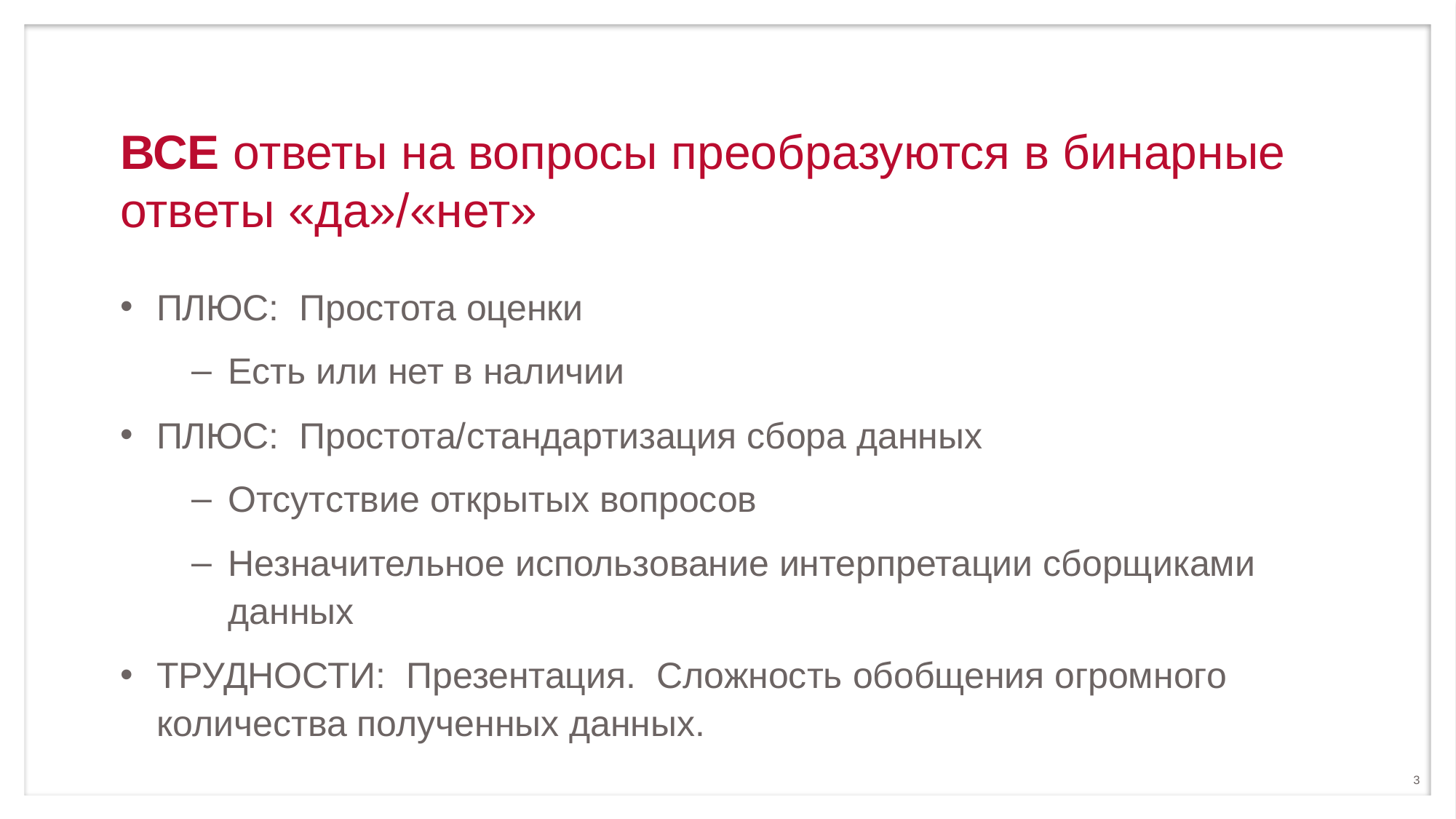

# ВСЕ ответы на вопросы преобразуются в бинарные ответы «да»/«нет»
ПЛЮС:  Простота оценки
Есть или нет в наличии
ПЛЮС:  Простота/стандартизация сбора данных
Отсутствие открытых вопросов
Незначительное использование интерпретации сборщиками данных
ТРУДНОСТИ:  Презентация.  Сложность обобщения огромного количества полученных данных.

3